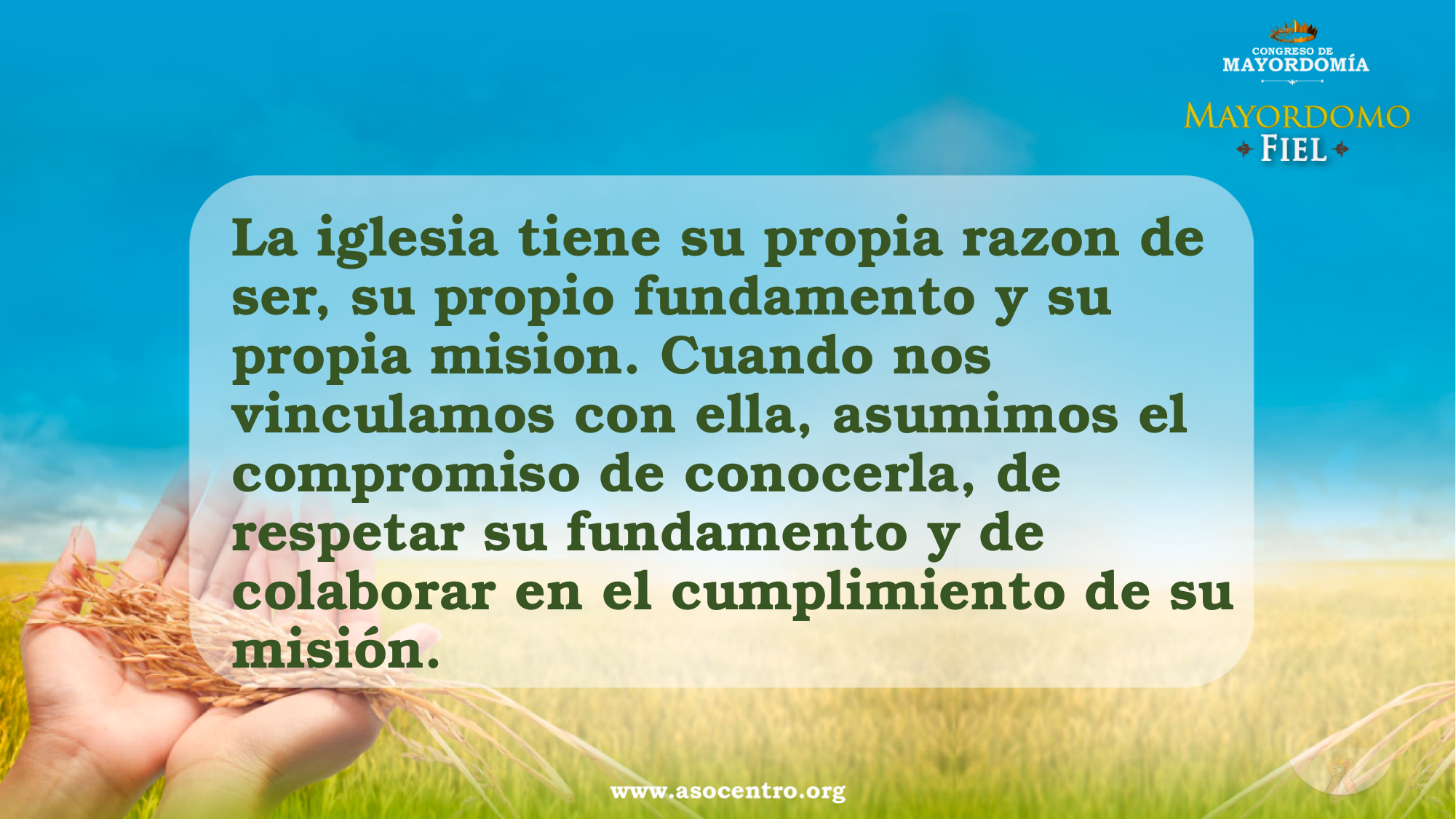

La iglesia tiene su propia razon de ser, su propio fundamento y su propia mision. Cuando nos vinculamos con ella, asumimos el compromiso de conocerla, de respetar su fundamento y de colaborar en el cumplimiento de su misión.